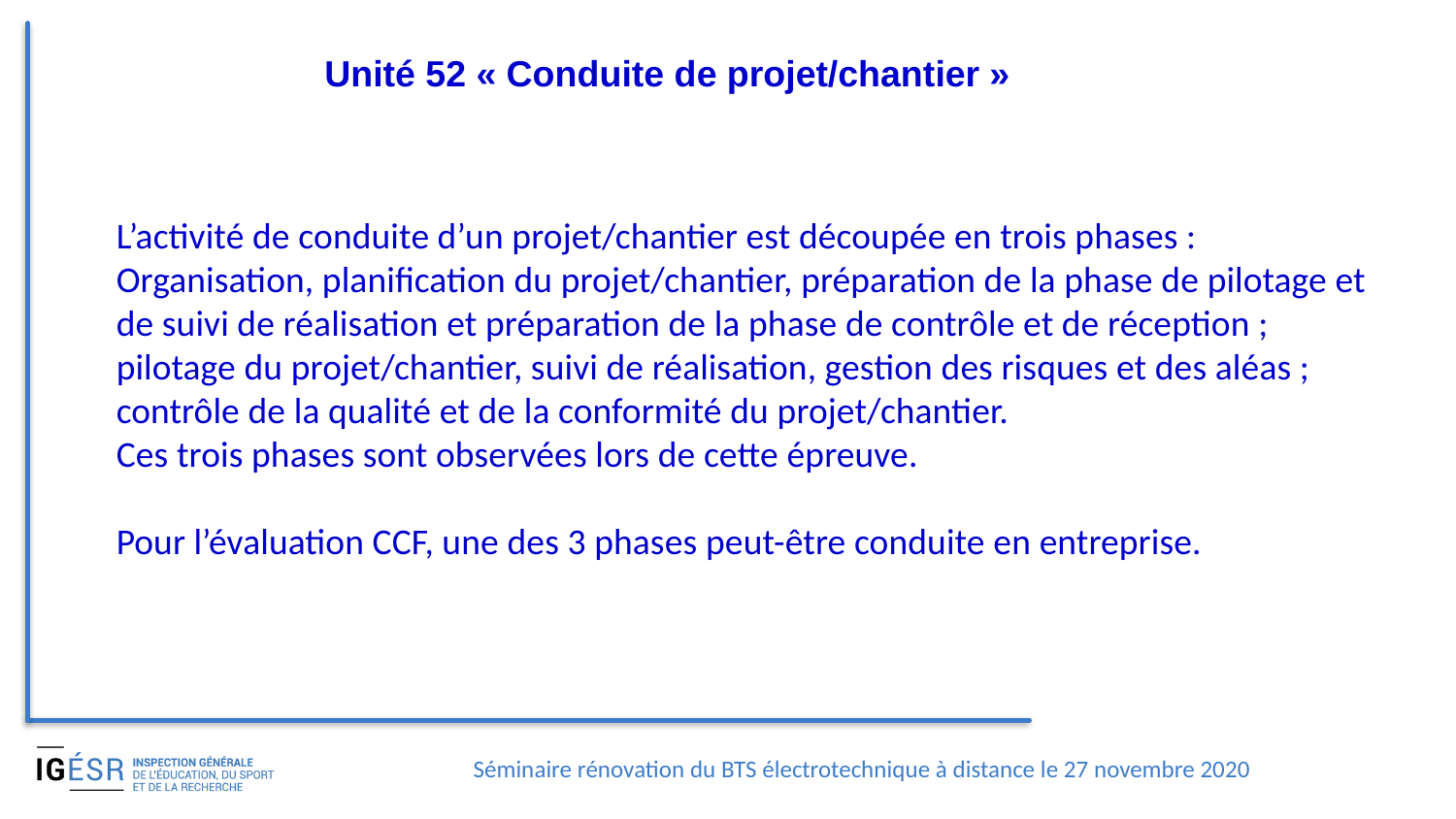

Unité 52 « Conduite de projet/chantier »
L’activité de conduite d’un projet/chantier est découpée en trois phases :
Organisation, planification du projet/chantier, préparation de la phase de pilotage et de suivi de réalisation et préparation de la phase de contrôle et de réception ;
pilotage du projet/chantier, suivi de réalisation, gestion des risques et des aléas ;
contrôle de la qualité et de la conformité du projet/chantier.
Ces trois phases sont observées lors de cette épreuve.

Pour l’évaluation CCF, une des 3 phases peut-être conduite en entreprise.